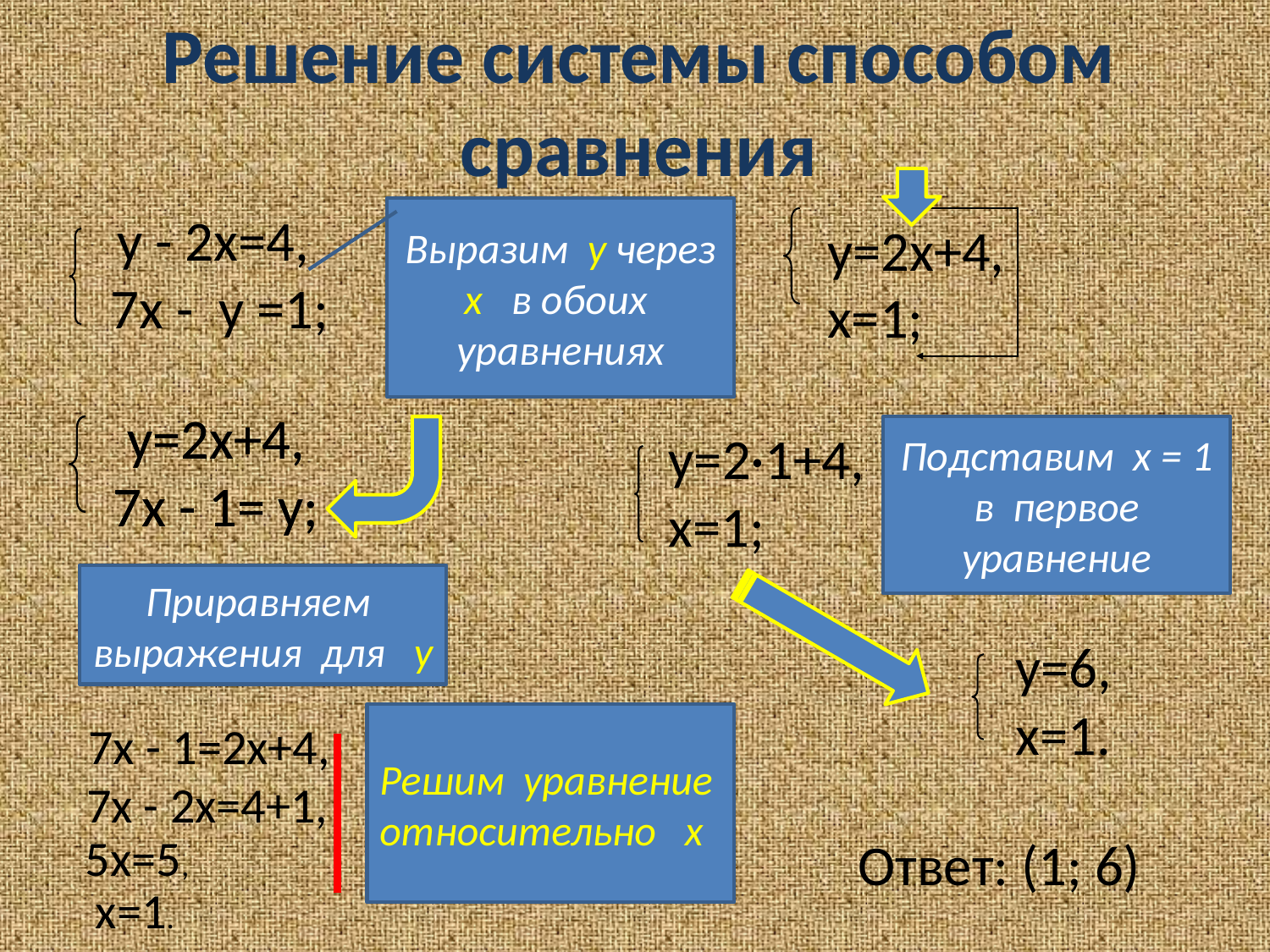

Решение системы способом сравнения

у - 2х=4,
 7х -  у =1;

Выразим  у через х   в обоих  уравнениях

у=2х+4,
х=1;
у=2х+4,
7х - 1= у;

у=2х+4,
7х - 1= у;

Подставим  х = 1  в  первое  уравнение
у=2·1+4,
х=1;

Приравняем  выражения  для   у

у=6,
х=1.

Решим  уравнение относительно   х
7х - 1=2х+4,
7х - 2х=4+1,
5х=5,
Ответ: (1; 6)
х=1.